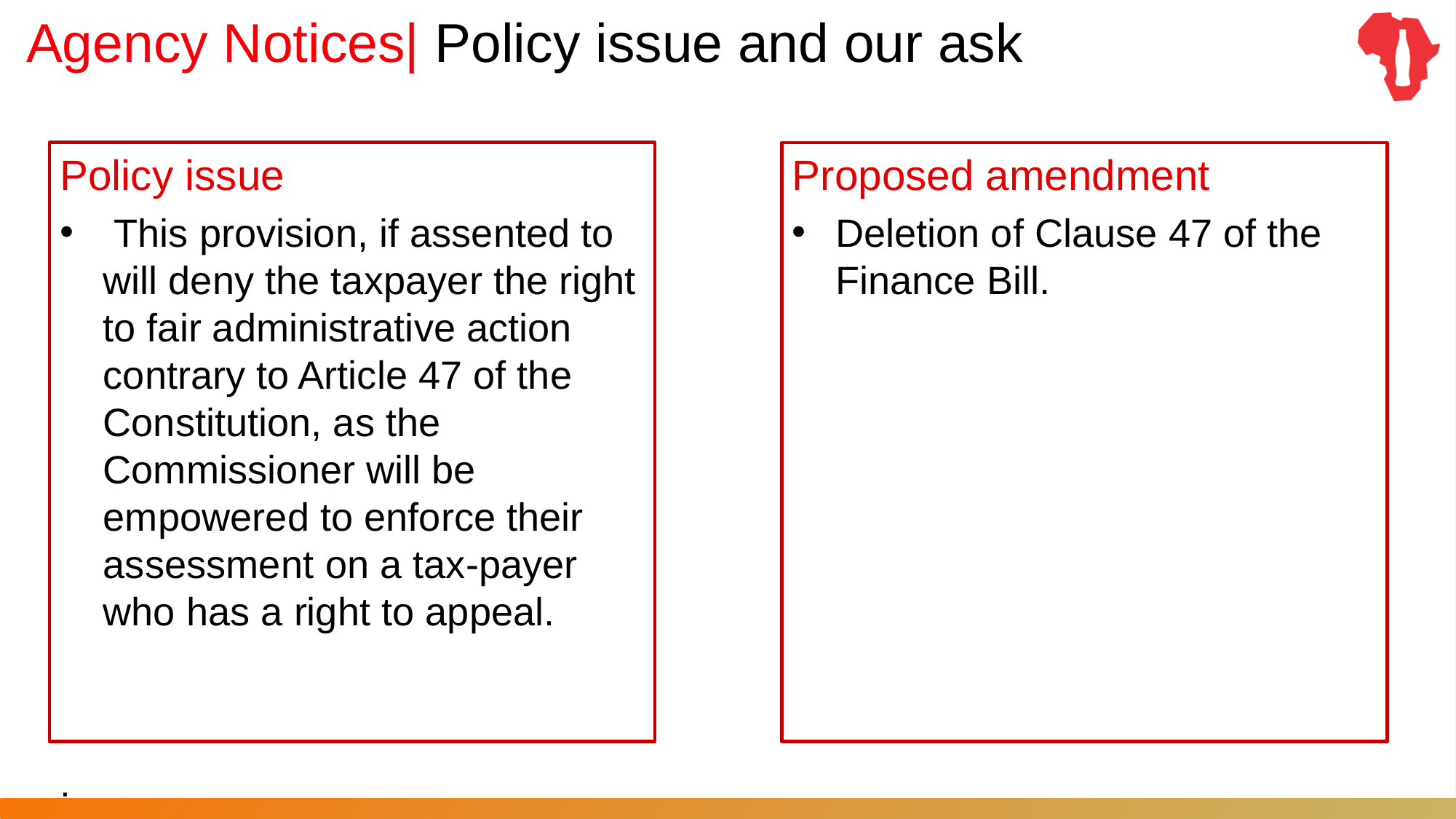

# Agency Notices| Policy issue and our ask

Policy issue
 This provision, if assented to will deny the taxpayer the right to fair administrative action contrary to Article 47 of the Constitution, as the Commissioner will be empowered to enforce their assessment on a tax-payer who has a right to appeal.

.
Proposed amendment
Deletion of Clause 47 of the Finance Bill.